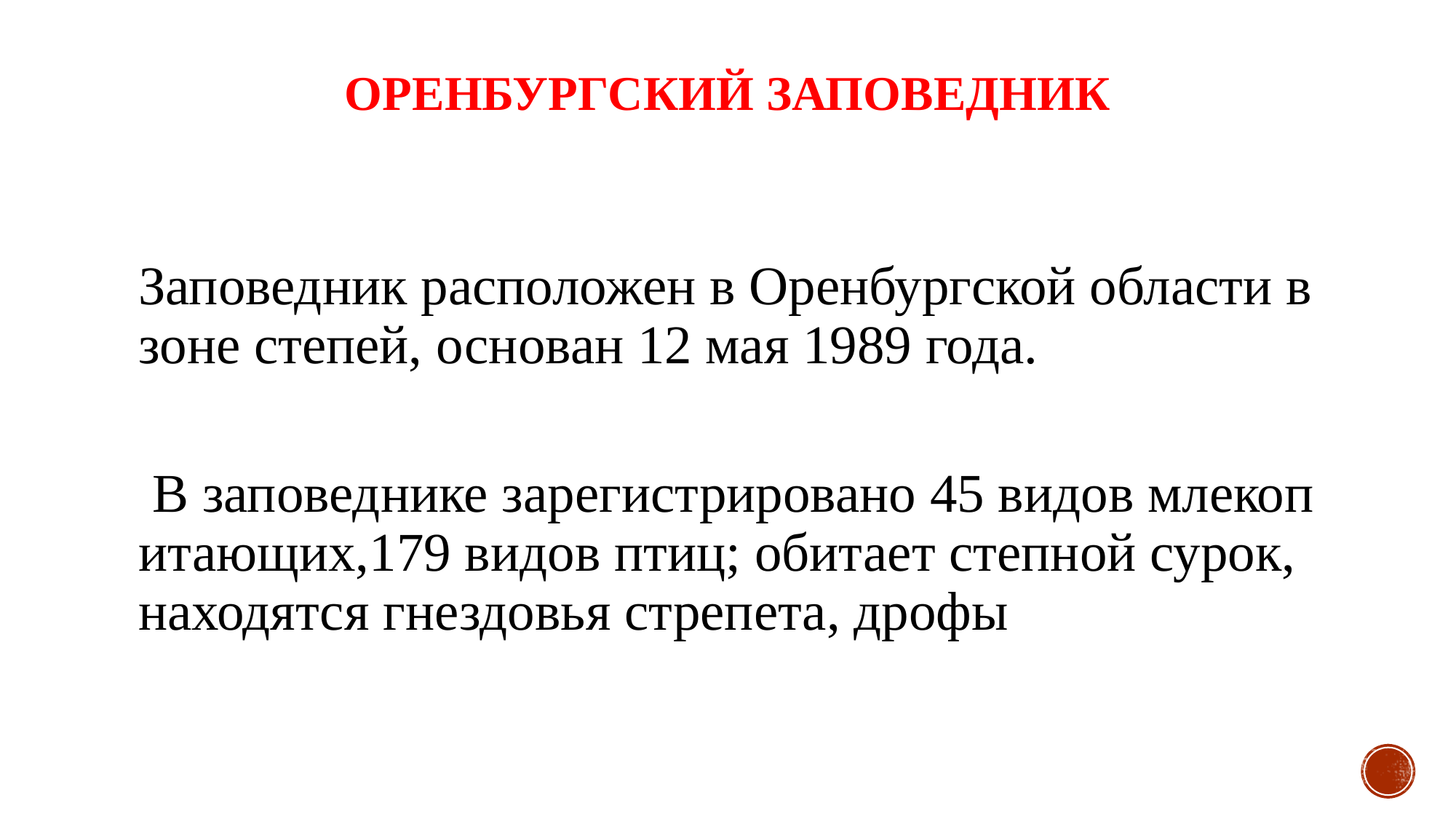

# Оренбургский заповедник
Заповедник расположен в Оренбургской области в зоне степей, основан 12 мая 1989 года.
    В заповеднике зарегистрировано 45 видов млекопитающих,179 видов птиц; обитает степной сурок, находятся гнездовья стрепета, дрофы